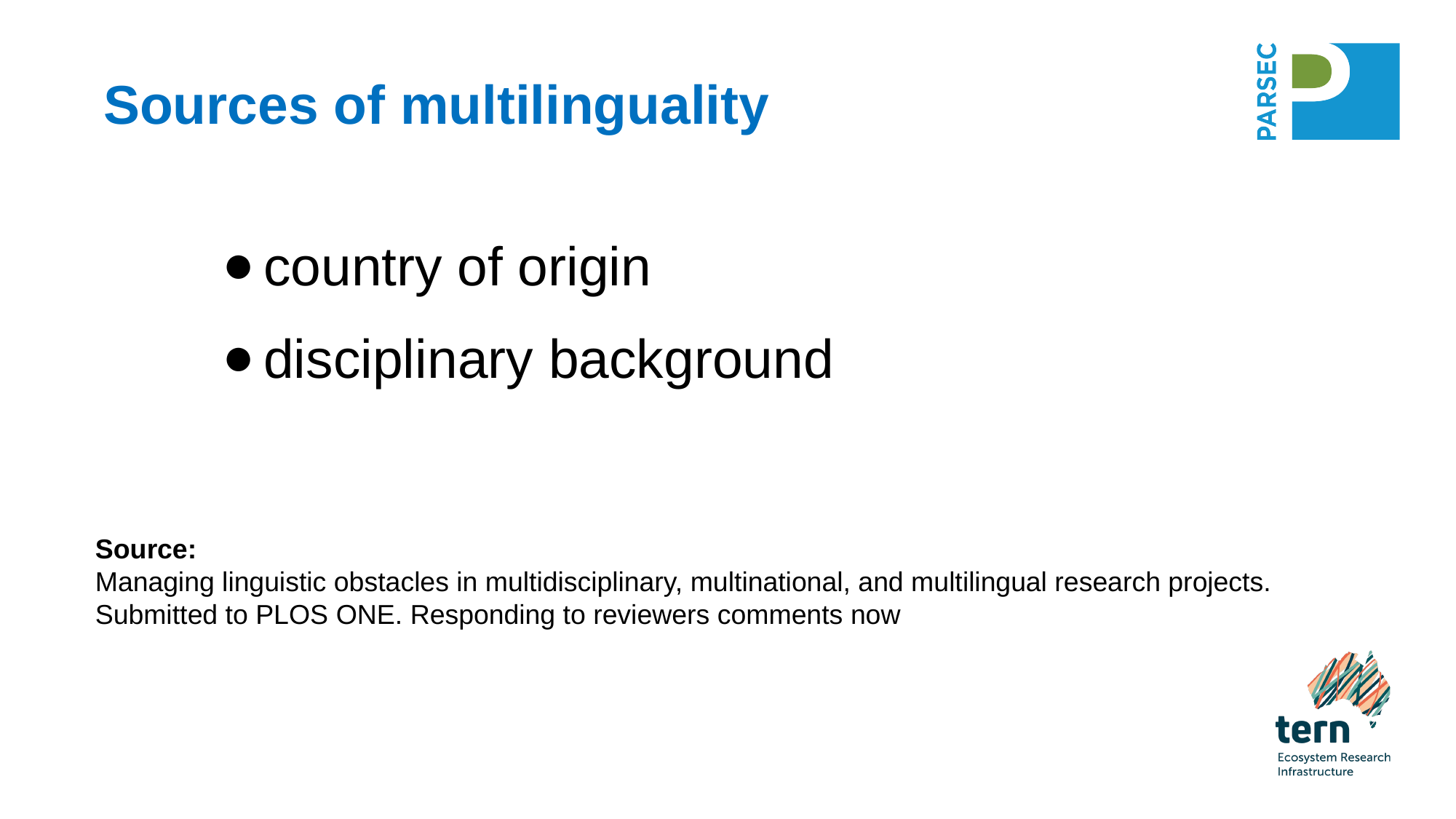

# Sources of multilinguality
country of origin
disciplinary background
Source:
Managing linguistic obstacles in multidisciplinary, multinational, and multilingual research projects.
Submitted to PLOS ONE. Responding to reviewers comments now